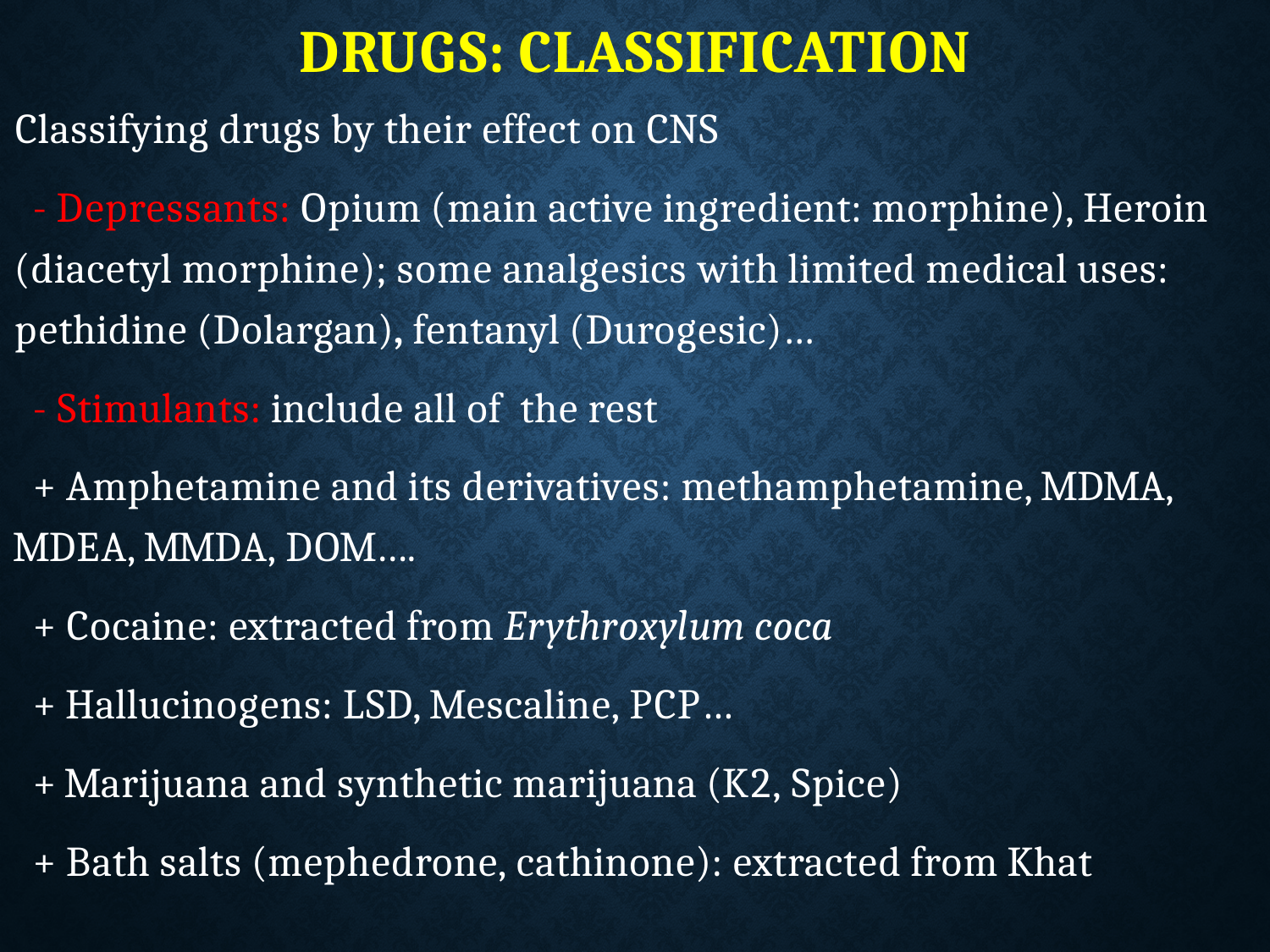

# DRUGS: CLASSIFICATION
Classifying drugs by their effect on CNS
  - Depressants: Opium (main active ingredient: morphine), Heroin (diacetyl morphine); some analgesics with limited medical uses: pethidine (Dolargan), fentanyl (Durogesic)…
  - Stimulants: include all of  the rest
  + Amphetamine and its derivatives: methamphetamine, MDMA, MDEA, MMDA, DOM….
  + Cocaine: extracted from Erythroxylum coca
  + Hallucinogens: LSD, Mescaline, PCP…
  + Marijuana and synthetic marijuana (K2, Spice)
  + Bath salts (mephedrone, cathinone): extracted from Khat